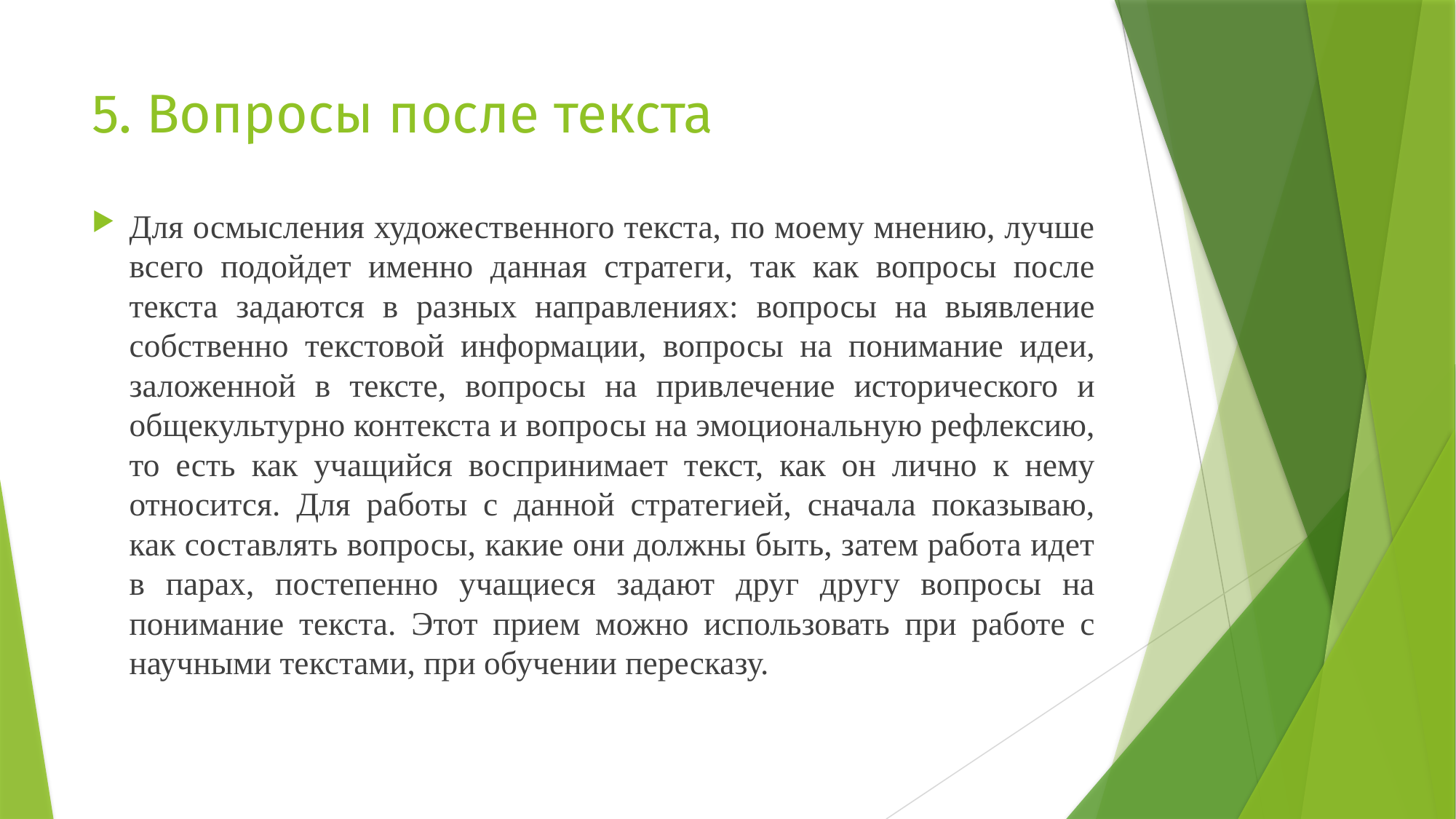

# 5. Вопросы после текста
Для осмысления художественного текста, по моему мнению, лучше всего подойдет именно данная стратеги, так как вопросы после текста задаются в разных направлениях: вопросы на выявление собственно текстовой информации, вопросы на понимание идеи, заложенной в тексте, вопросы на привлечение исторического и общекультурно контекста и вопросы на эмоциональную рефлексию, то есть как учащийся воспринимает текст, как он лично к нему относится. Для работы с данной стратегией, сначала показываю, как составлять вопросы, какие они должны быть, затем работа идет в парах, постепенно учащиеся задают друг другу вопросы на понимание текста. Этот прием можно использовать при работе с научными текстами, при обучении пересказу.